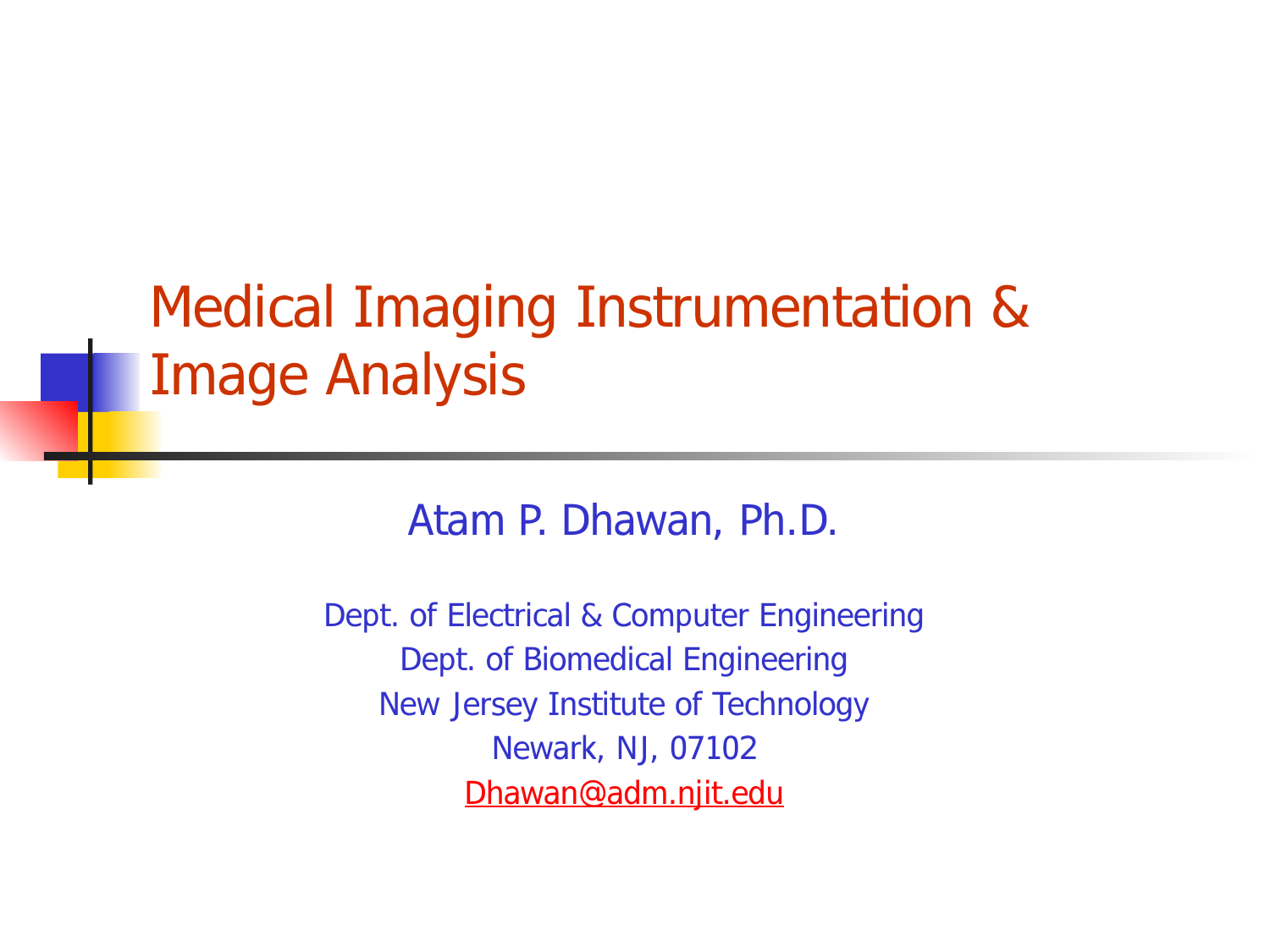

# Medical Imaging Instrumentation & Image Analysis
Atam P. Dhawan, Ph.D.

Dept. of Electrical & Computer Engineering
Dept. of Biomedical Engineering
New Jersey Institute of Technology
Newark, NJ, 07102
Dhawan@adm.njit.edu